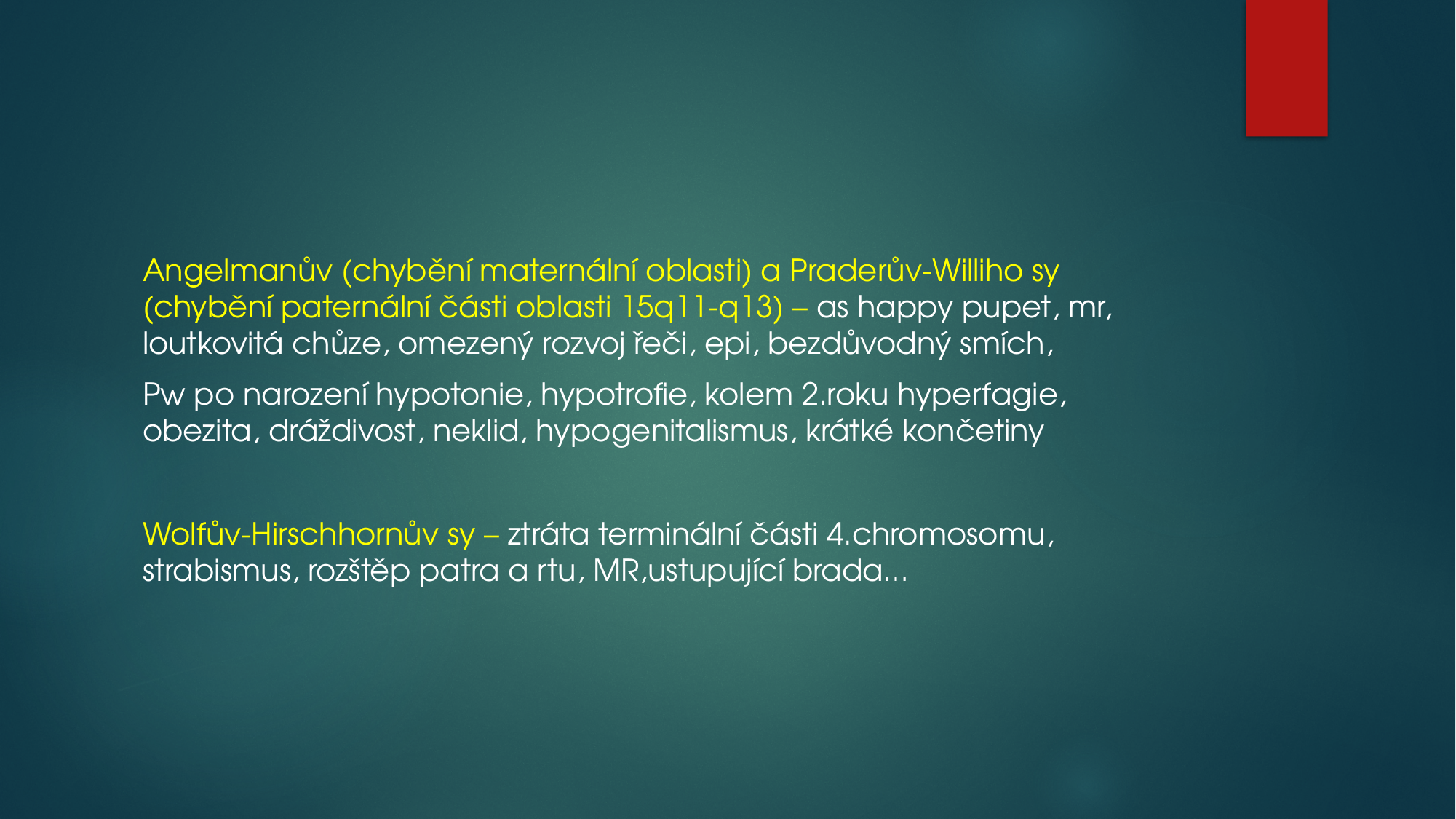

#
Angelmanův (chybění maternální oblasti) a Praderův-Williho sy (chybění paternální části oblasti 15q11-q13) – as happy pupet, mr, loutkovitá chůze, omezený rozvoj řeči, epi, bezdůvodný smích,
Pw po narození hypotonie, hypotrofie, kolem 2.roku hyperfagie, obezita, dráždivost, neklid, hypogenitalismus, krátké končetiny

Wolfův-Hirschhornův sy – ztráta terminální části 4.chromosomu, strabismus, rozštěp patra a rtu, MR,ustupující brada…